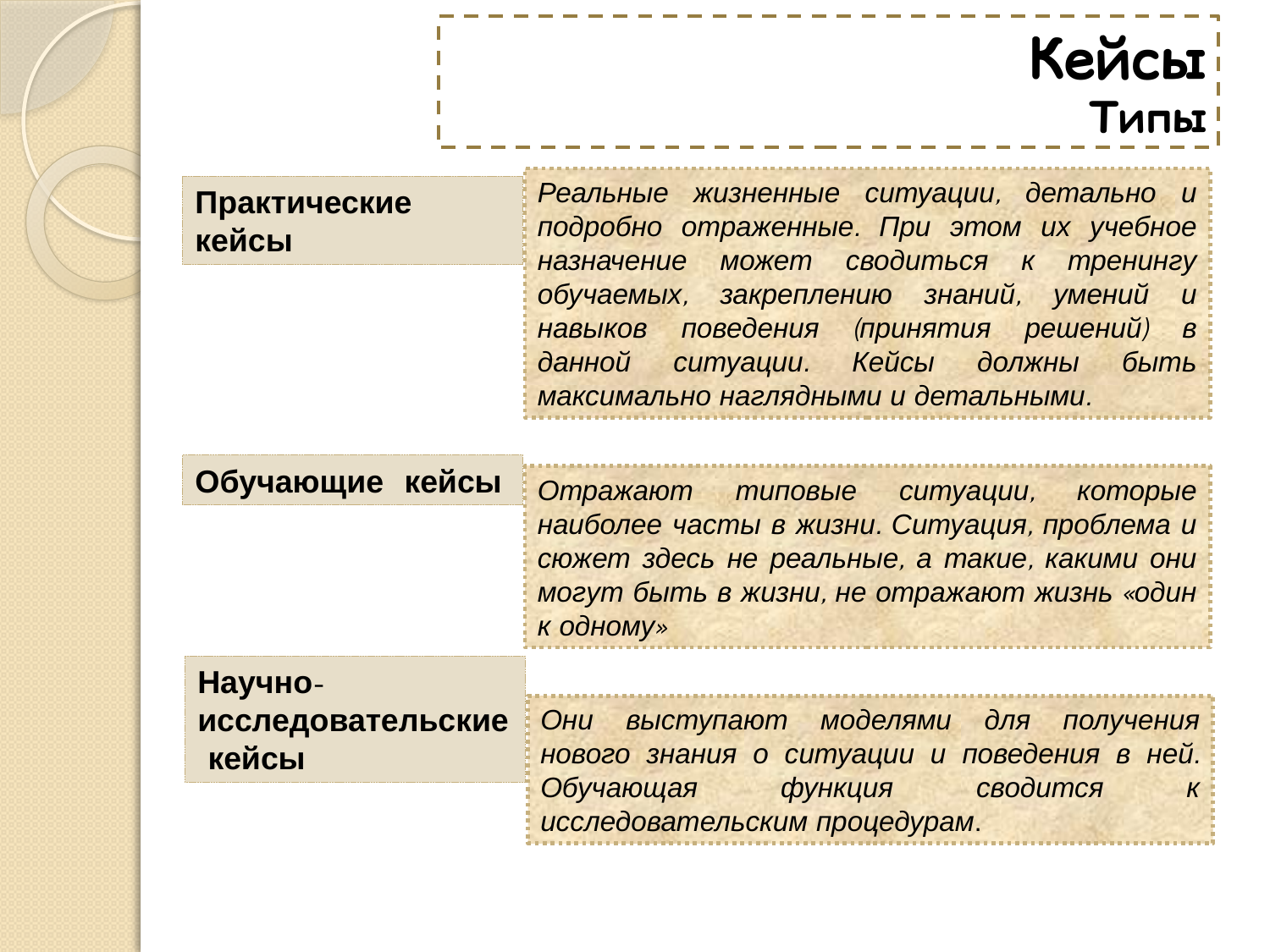

Кейсы
Типы
Реальные жизненные ситуации, детально и подробно отраженные. При этом их учебное назначение может сводиться к тренингу обучаемых, закреплению знаний, умений и навыков поведения (принятия решений) в данной ситуации. Кейсы должны быть максимально наглядными и детальными.
Практические  кейсы
Обучающие  кейсы
Отражают типовые ситуации, которые наиболее часты в жизни. Ситуация, проблема и сюжет здесь не реальные, а такие, какими они могут быть в жизни, не отражают жизнь «один к одному»
Научно- исследовательские  кейсы
Они выступают моделями для получения нового знания о ситуации и поведения в ней. Обучающая функция сводится к исследовательским процедурам.